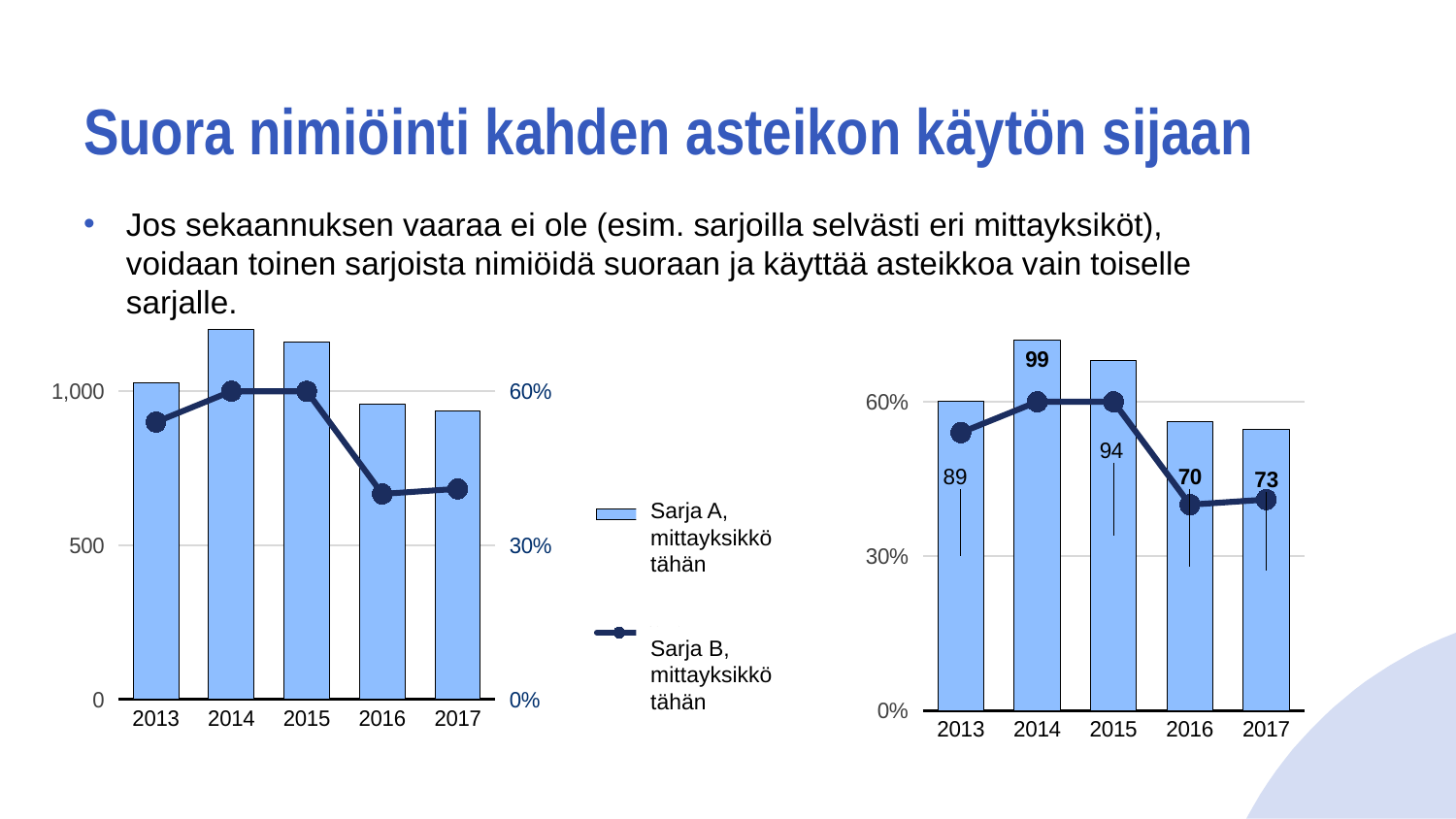

# Suora nimiöinti kahden asteikon käytön sijaan
Jos sekaannuksen vaaraa ei ole (esim. sarjoilla selvästi eri mittayksiköt), voidaan toinen sarjoista nimiöidä suoraan ja käyttää asteikkoa vain toiselle sarjalle.

### Chart

| Category | ODA yhteensä (vasen asteikko) | osuus BKTL:sta (oikea asteikko) |
|---|---|---|
| 2013 | 1027.077289 | 0.54 |
| 2014 | 1229.870415 | 0.6 |
| 2015 | 1161.13126 | 0.6 |
| 2016 | 958.4598460999994 | 0.4 |
| 2017 | 934.7065075 | 0.41 |
Sarja A,
mittayksikkö
tähän

Sarja B,
mittayksikkö tähän

### Chart

| Category | ODA yhteensä, milj. € | osuus BKTL:sta |
|---|---|---|
| 2013 | 1027.077289 | 0.54 |
| 2014 | 1229.870415 | 0.6 |
| 2015 | 1161.13126 | 0.6 |
| 2016 | 958.4598460999994 | 0.4 |
| 2017 | 934.7065075 | 0.41 |